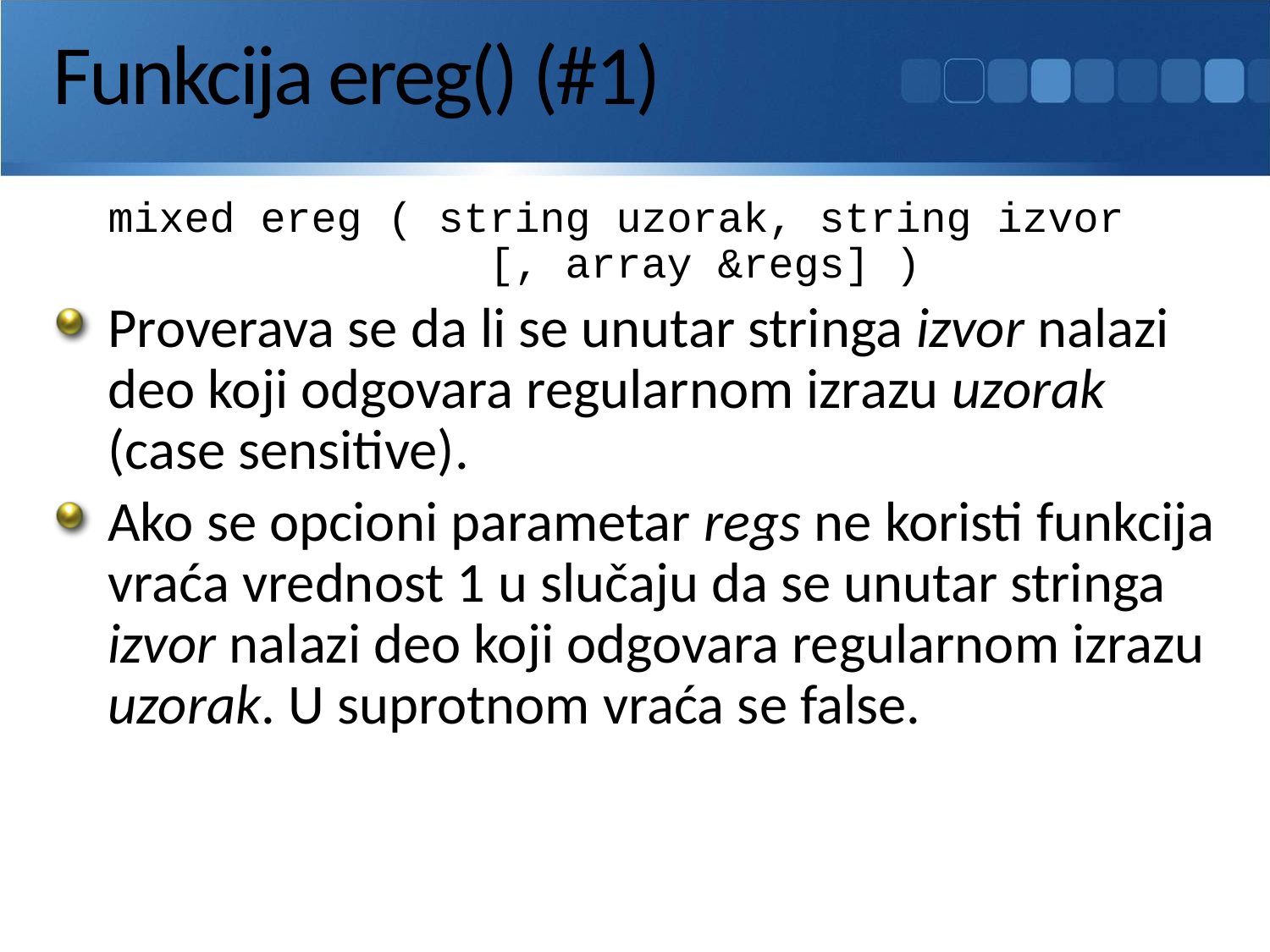

# Funkcija ereg() (#1)
	mixed ereg ( string uzorak, string izvor
			[, array &regs] )
Proverava se da li se unutar stringa izvor nalazi deo koji odgovara regularnom izrazu uzorak (case sensitive).
Ako se opcioni parametar regs ne koristi funkcija vraća vrednost 1 u slučaju da se unutar stringa izvor nalazi deo koji odgovara regularnom izrazu uzorak. U suprotnom vraća se false.